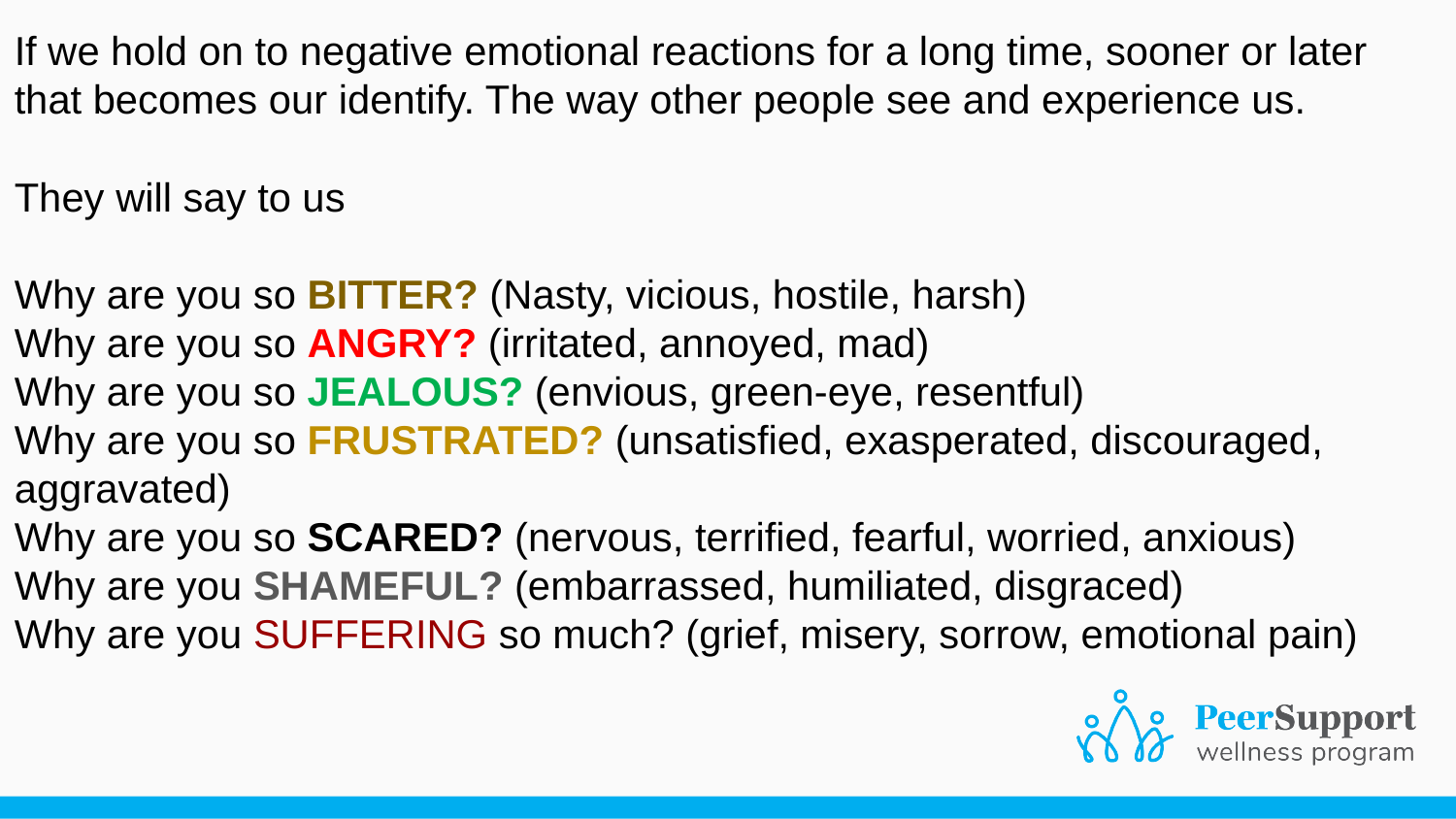

If we hold on to negative emotional reactions for a long time, sooner or later that becomes our identify. The way other people see and experience us.

They will say to us

Why are you so BITTER? (Nasty, vicious, hostile, harsh)
Why are you so ANGRY? (irritated, annoyed, mad)
Why are you so JEALOUS? (envious, green-eye, resentful)
Why are you so FRUSTRATED? (unsatisfied, exasperated, discouraged, aggravated)
Why are you so SCARED? (nervous, terrified, fearful, worried, anxious)
Why are you SHAMEFUL? (embarrassed, humiliated, disgraced)
Why are you SUFFERING so much? (grief, misery, sorrow, emotional pain)